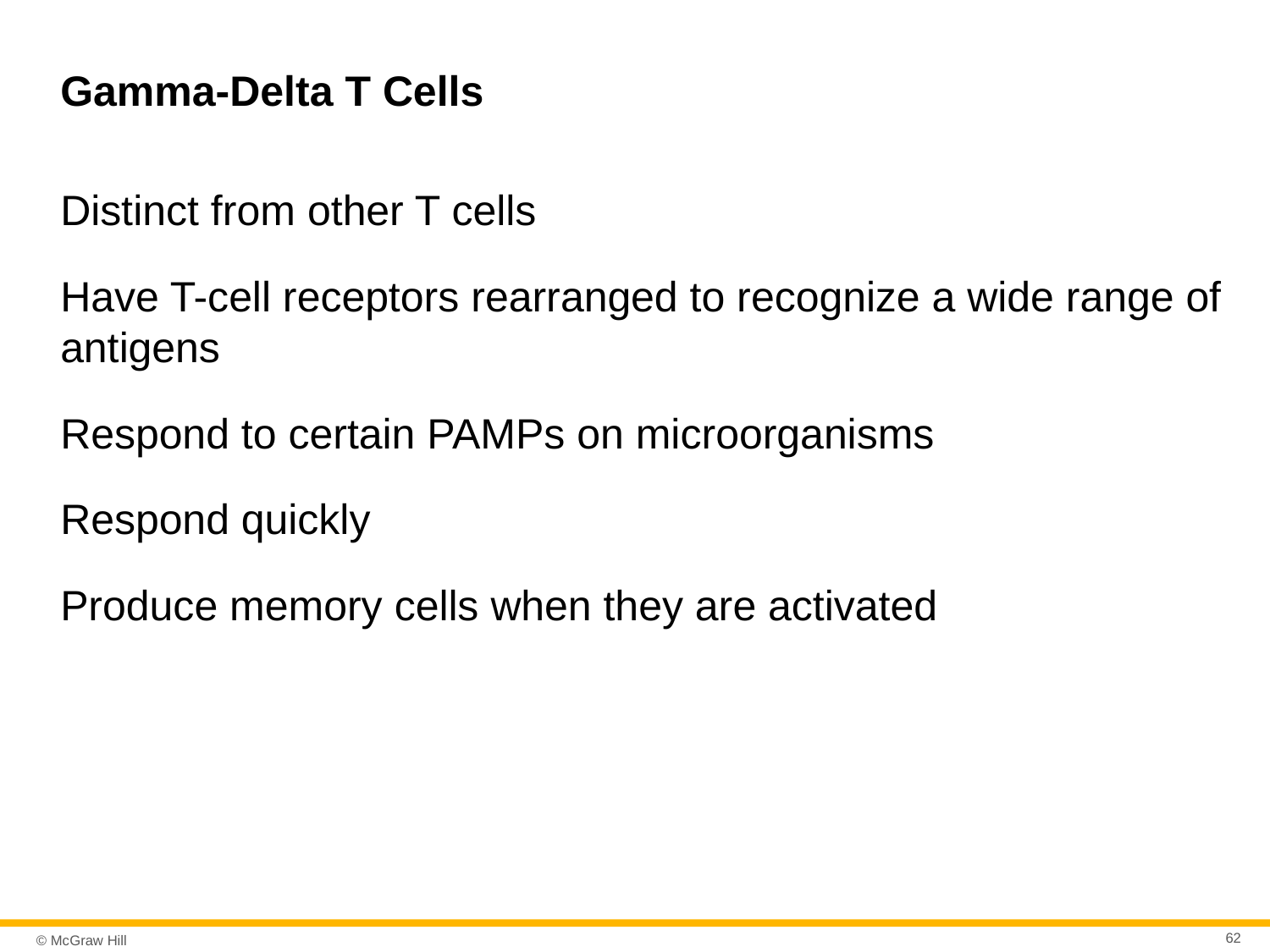

# Gamma-Delta T Cells
Distinct from other T cells
Have T-cell receptors rearranged to recognize a wide range of antigens
Respond to certain PAMPs on microorganisms
Respond quickly
Produce memory cells when they are activated